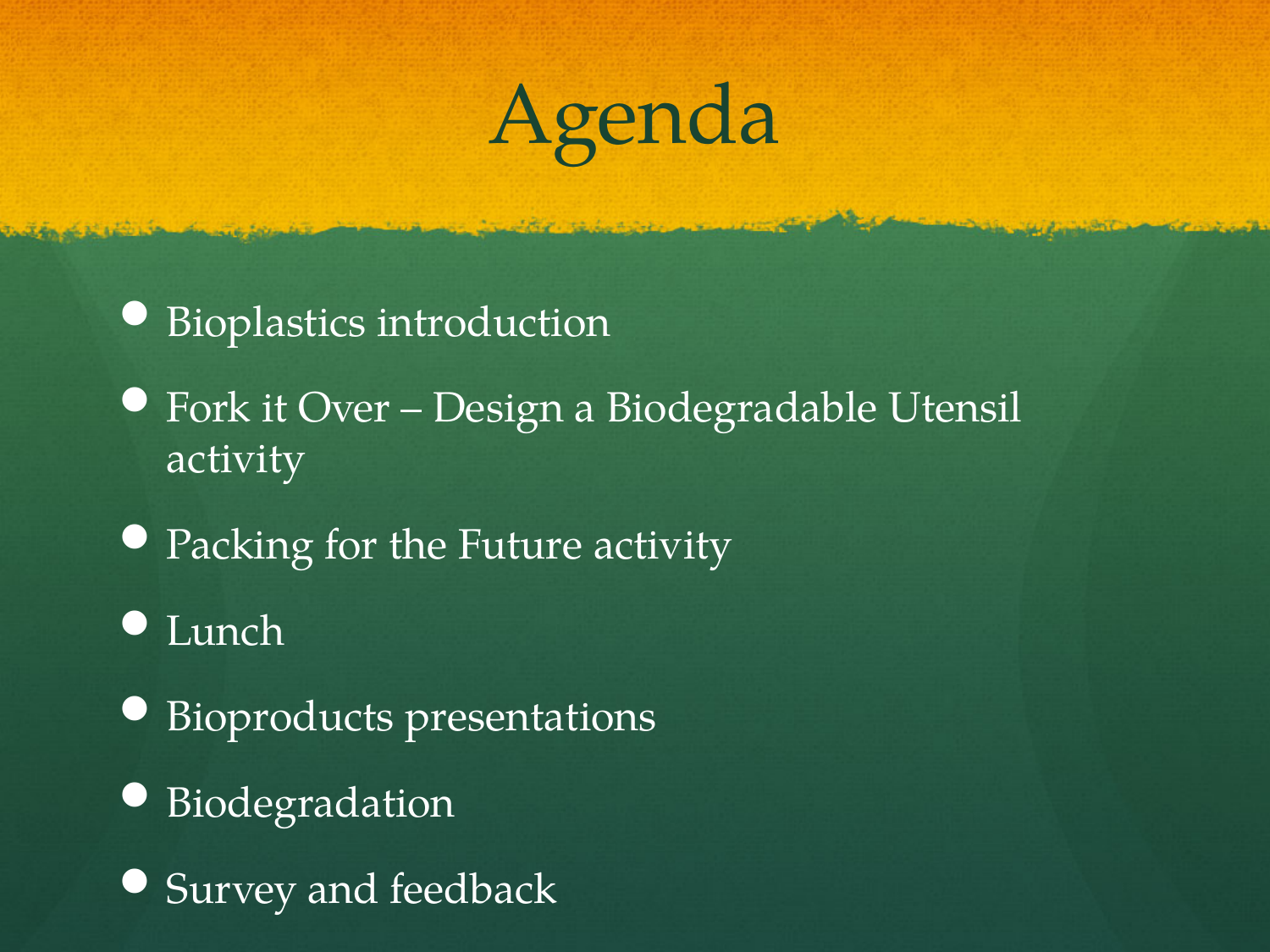

# Agenda
Bioplastics introduction
Fork it Over – Design a Biodegradable Utensil activity
Packing for the Future activity
Lunch
Bioproducts presentations
Biodegradation
Survey and feedback